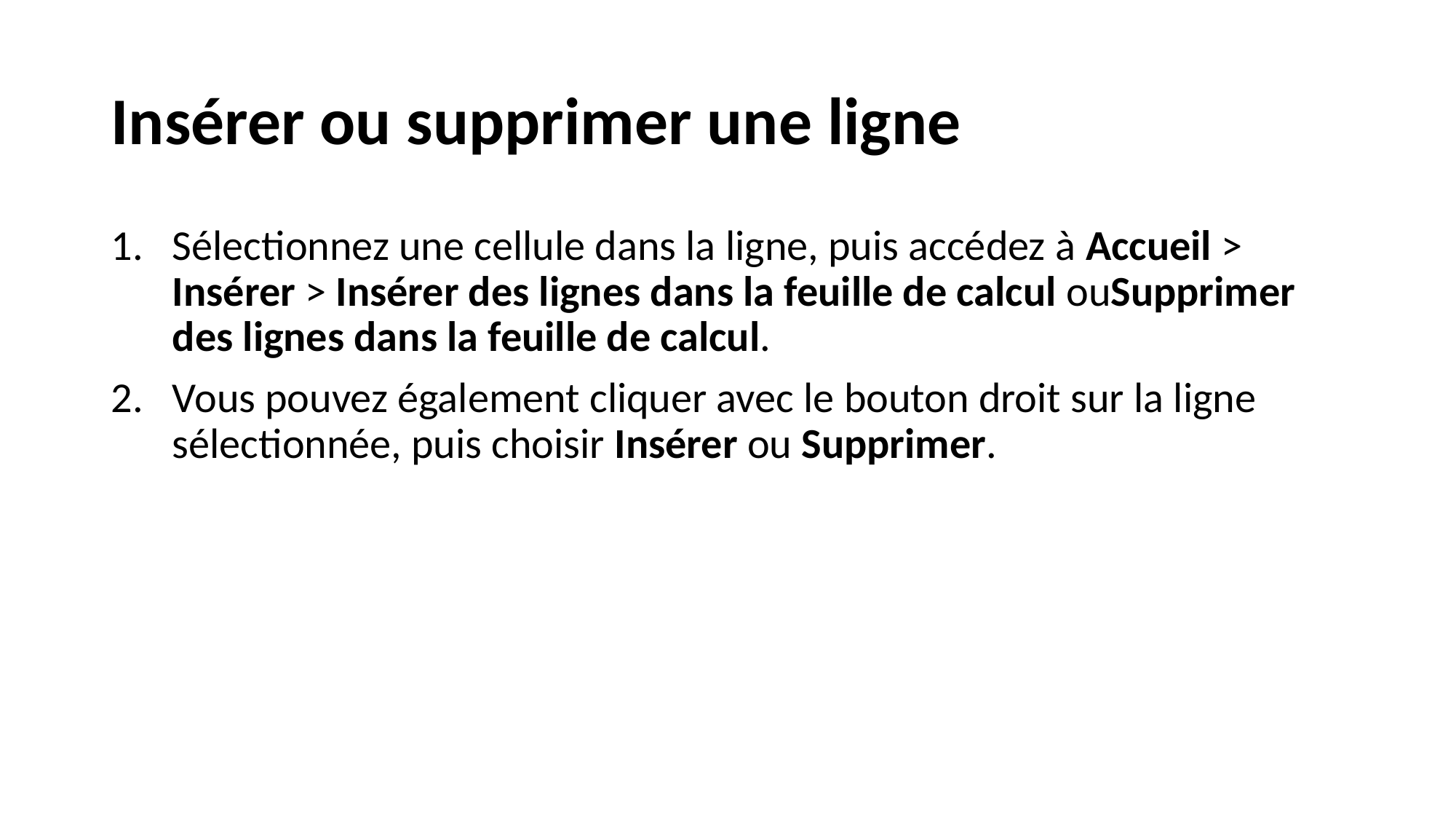

# Insérer ou supprimer une ligne
Sélectionnez une cellule dans la ligne, puis accédez à Accueil > Insérer > Insérer des lignes dans la feuille de calcul ouSupprimer des lignes dans la feuille de calcul.
Vous pouvez également cliquer avec le bouton droit sur la ligne sélectionnée, puis choisir Insérer ou Supprimer.